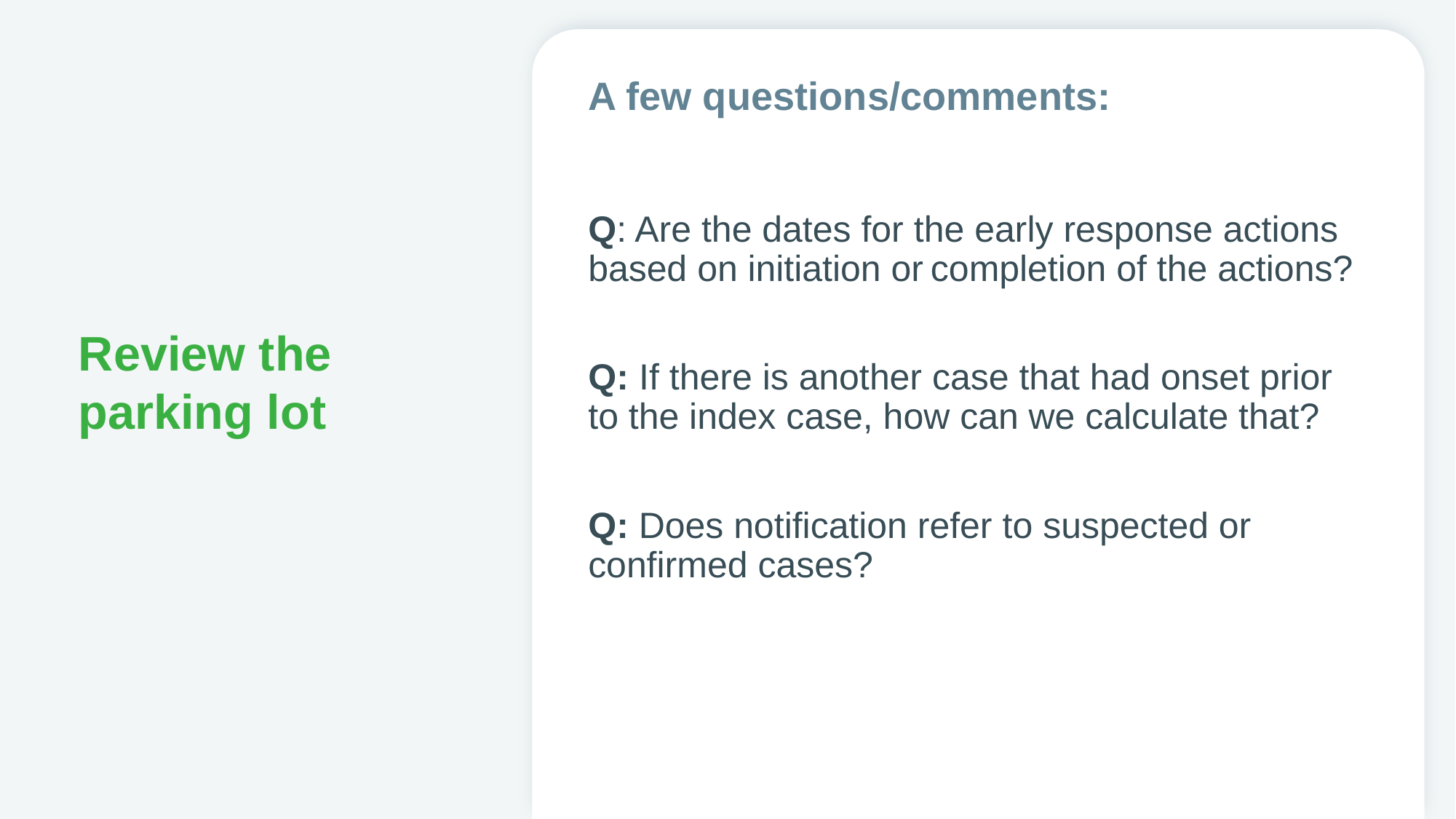

A few questions/comments:
# Review the parking lot
Q: Are the dates for the early response actions based on initiation or completion of the actions?​

Q: If there is another case that had onset prior to the index case, how can we calculate that?

Q: Does notification refer to suspected or confirmed cases?